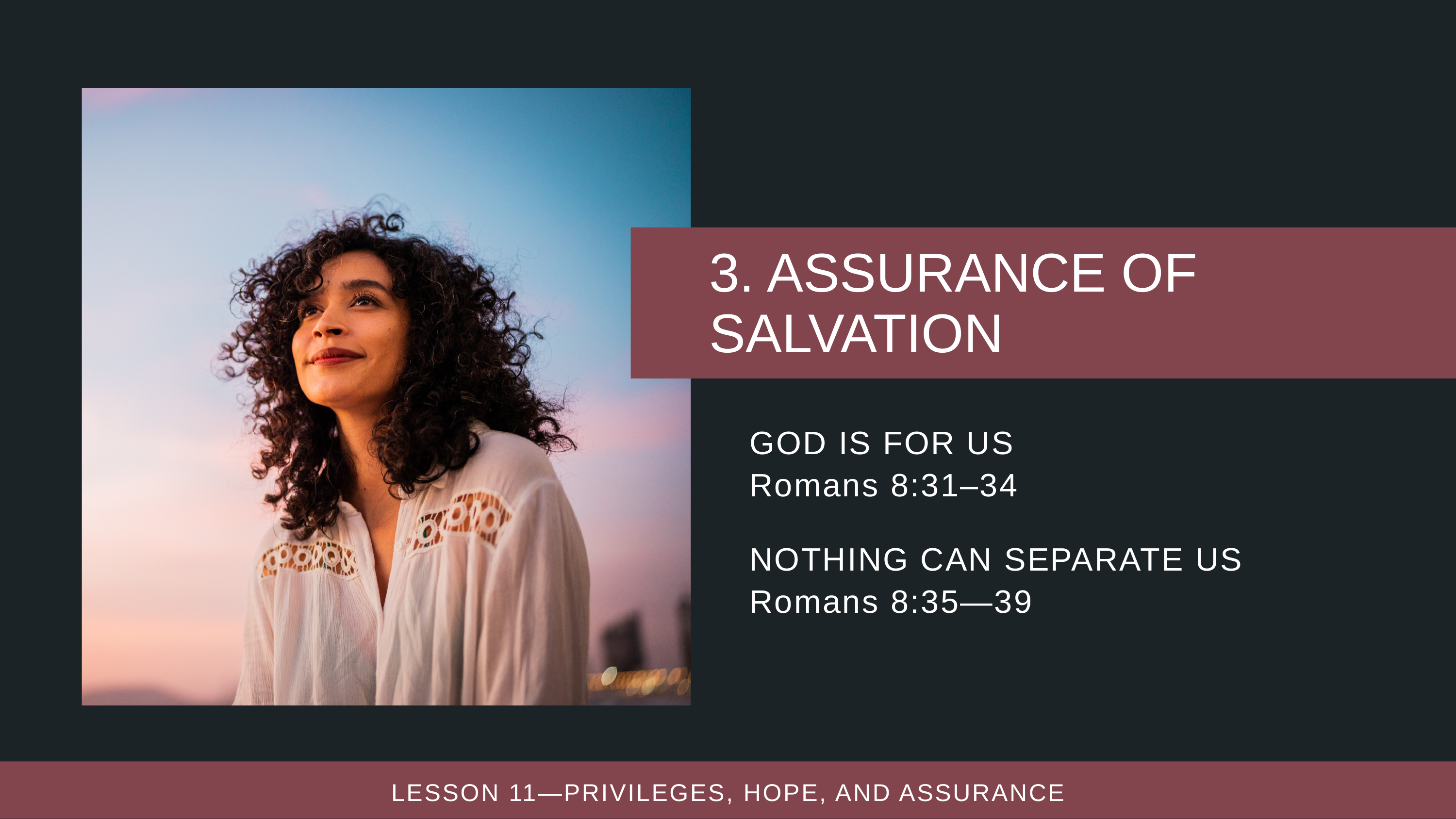

GOD IS FOR US
Romans 8:31–34

NOTHING CAN SEPARATE US
Romans 8:35—39